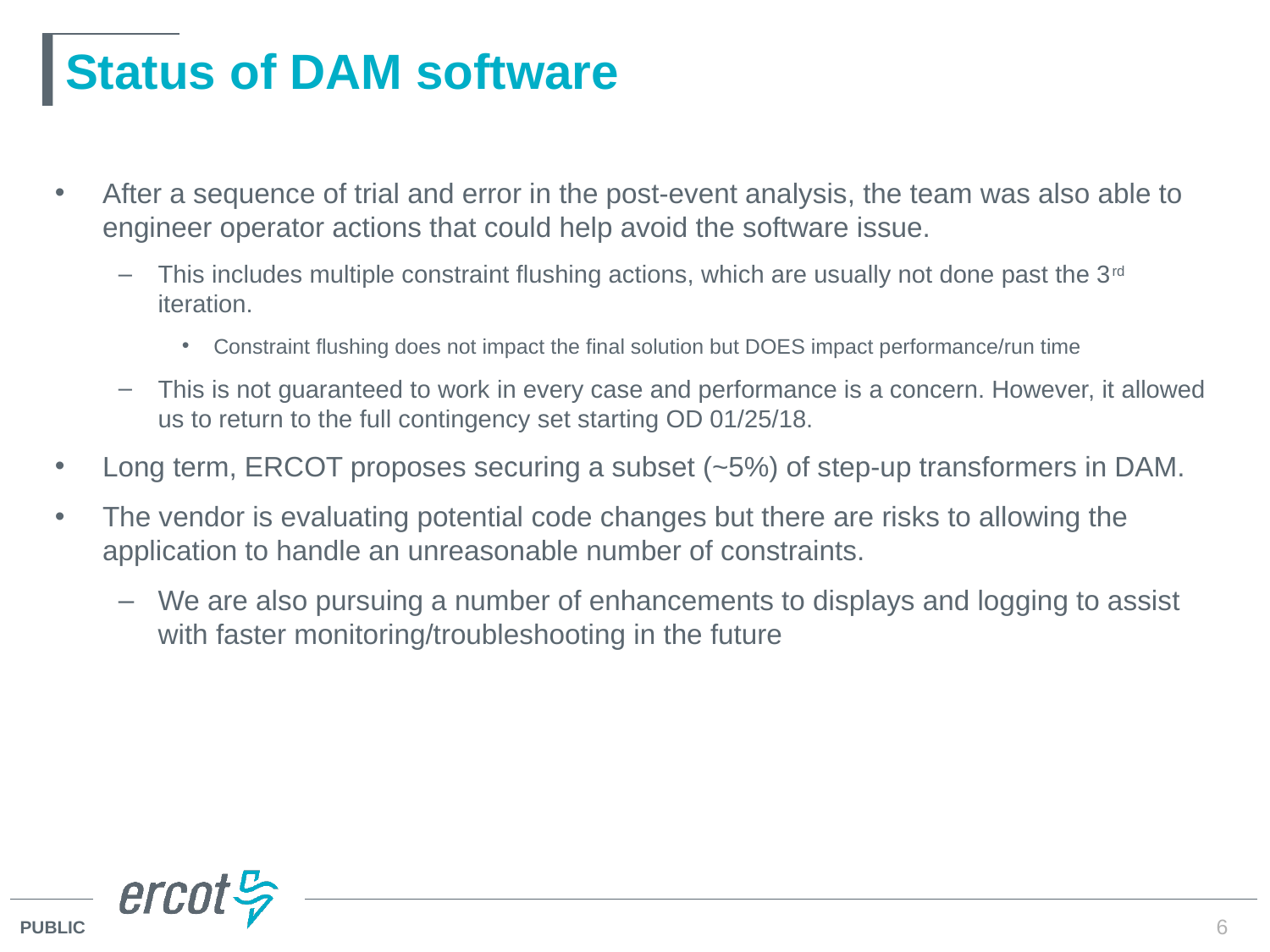

# Status of DAM software
After a sequence of trial and error in the post-event analysis, the team was also able to engineer operator actions that could help avoid the software issue.
This includes multiple constraint flushing actions, which are usually not done past the 3rd iteration.
Constraint flushing does not impact the final solution but DOES impact performance/run time
This is not guaranteed to work in every case and performance is a concern. However, it allowed us to return to the full contingency set starting OD 01/25/18.
Long term, ERCOT proposes securing a subset (~5%) of step-up transformers in DAM.
The vendor is evaluating potential code changes but there are risks to allowing the application to handle an unreasonable number of constraints.
We are also pursuing a number of enhancements to displays and logging to assist with faster monitoring/troubleshooting in the future
6